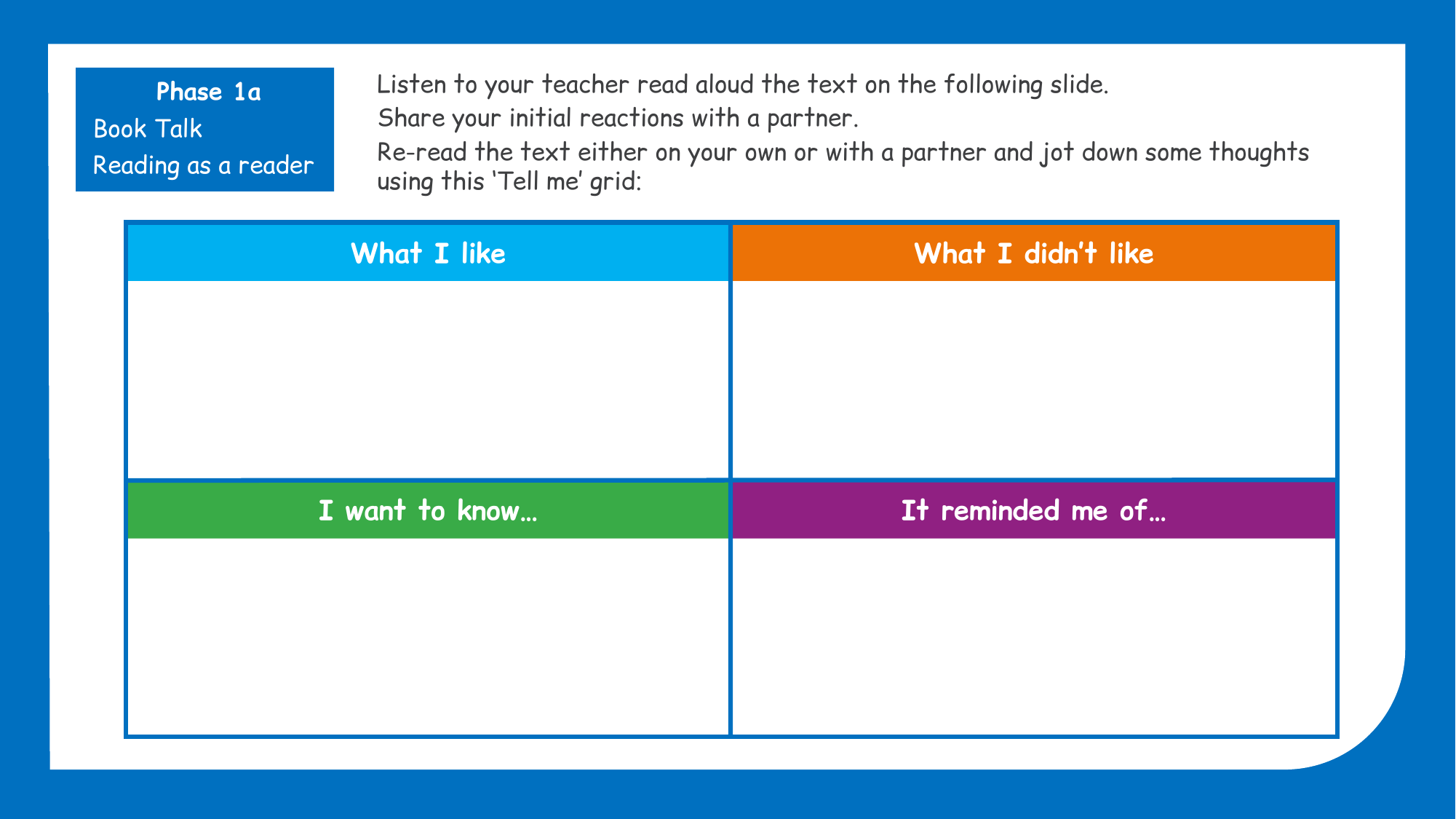

Listen to your teacher read aloud the text on the following slide.
Share your initial reactions with a partner.
Re-read the text either on your own or with a partner and jot down some thoughts using this ‘Tell me’ grid:
Phase 1a
Book Talk
Reading as a reader

What I like
What I didn’t like

I want to know…
It reminded me of…